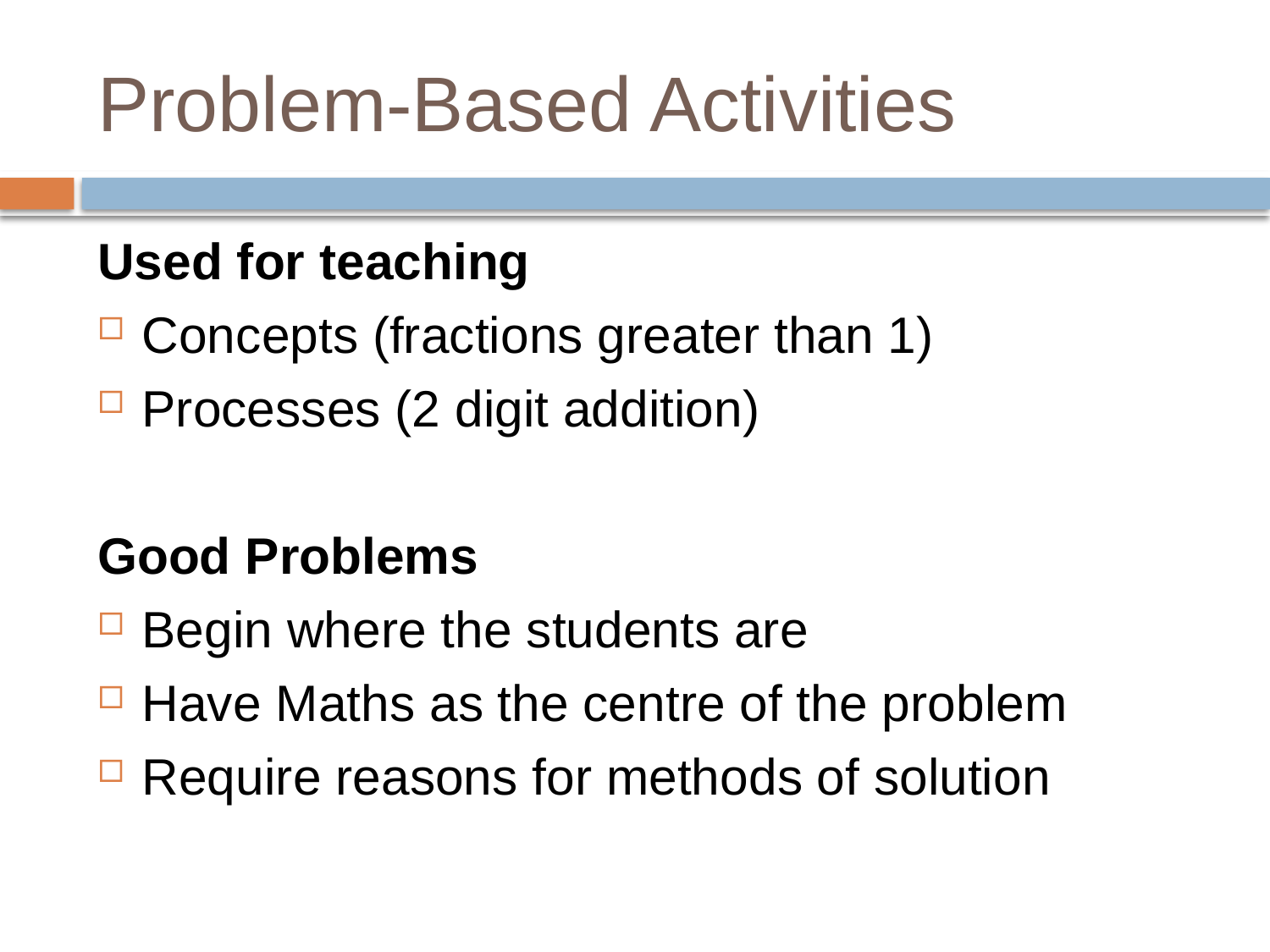

# Problem-Based Activities
Used for teaching
Concepts (fractions greater than 1)
Processes (2 digit addition)

Good Problems
Begin where the students are
Have Maths as the centre of the problem
Require reasons for methods of solution